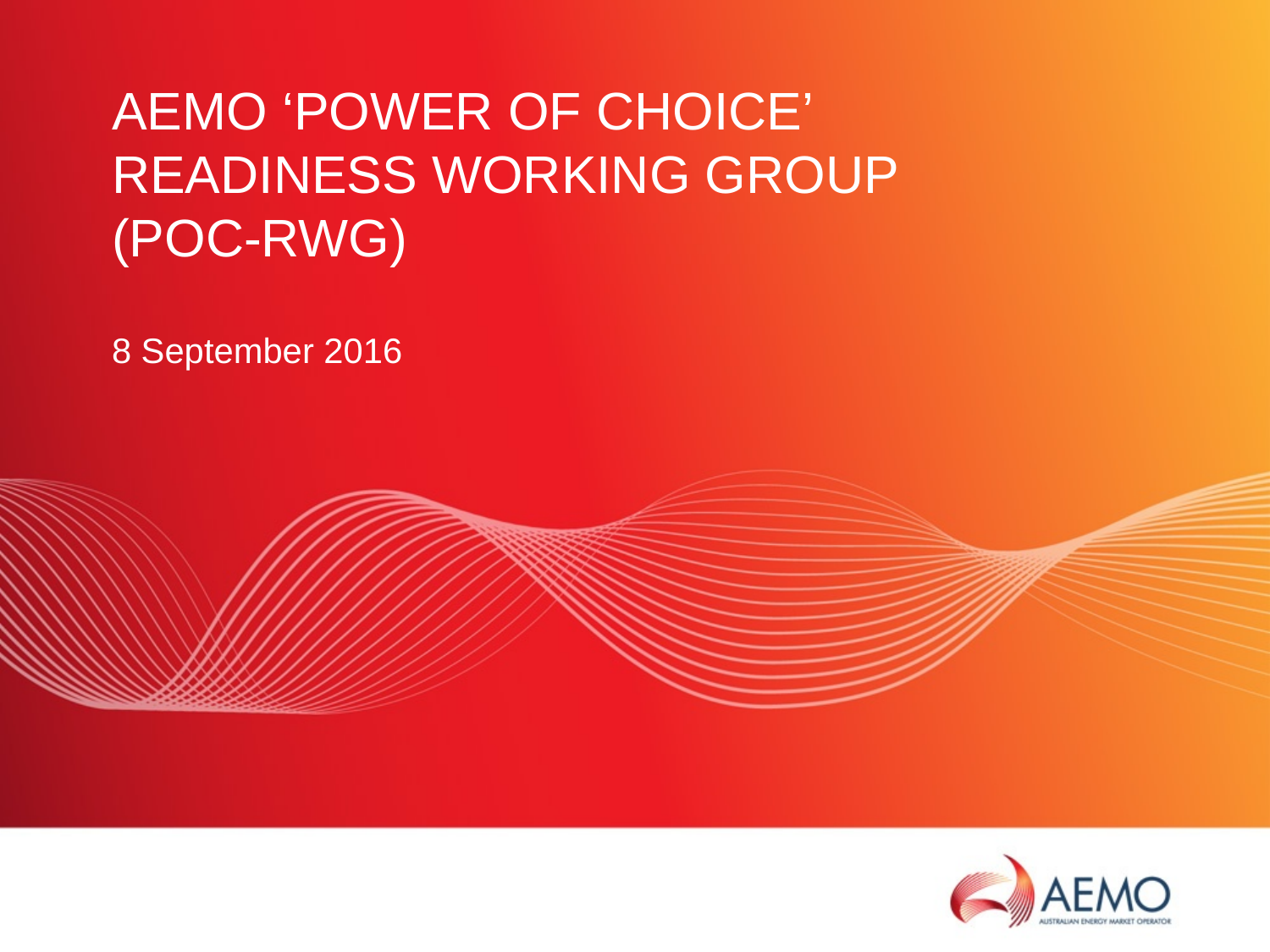

# AEMO ‘Power of choice’ Readiness Working Group (POC-RWG)
8 September 2016